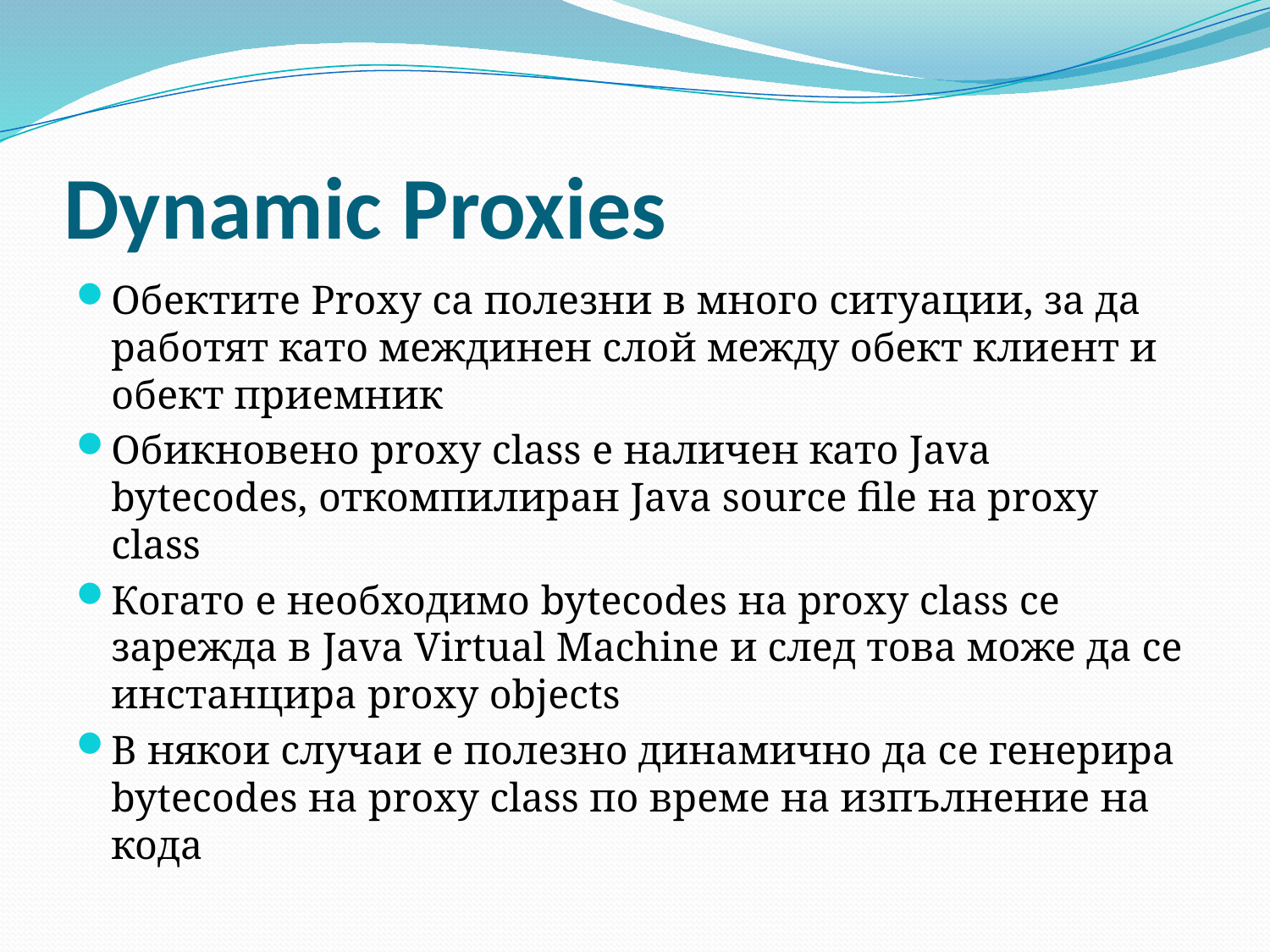

# Dynamic Proxies
Обектите Proxy са полезни в много ситуации, за да работят като междинен слой между обект клиент и обект приемник
Обикновено proxy class е наличен като Java bytecodes, откомпилиран Java source file на proxy class
Когато е необходимо bytecodes на proxy class се зарежда в Java Virtual Machine и след това може да се инстанцира proxy objects
В някои случаи е полезно динамично да се генерира bytecodes на proxy class по време на изпълнение на кода